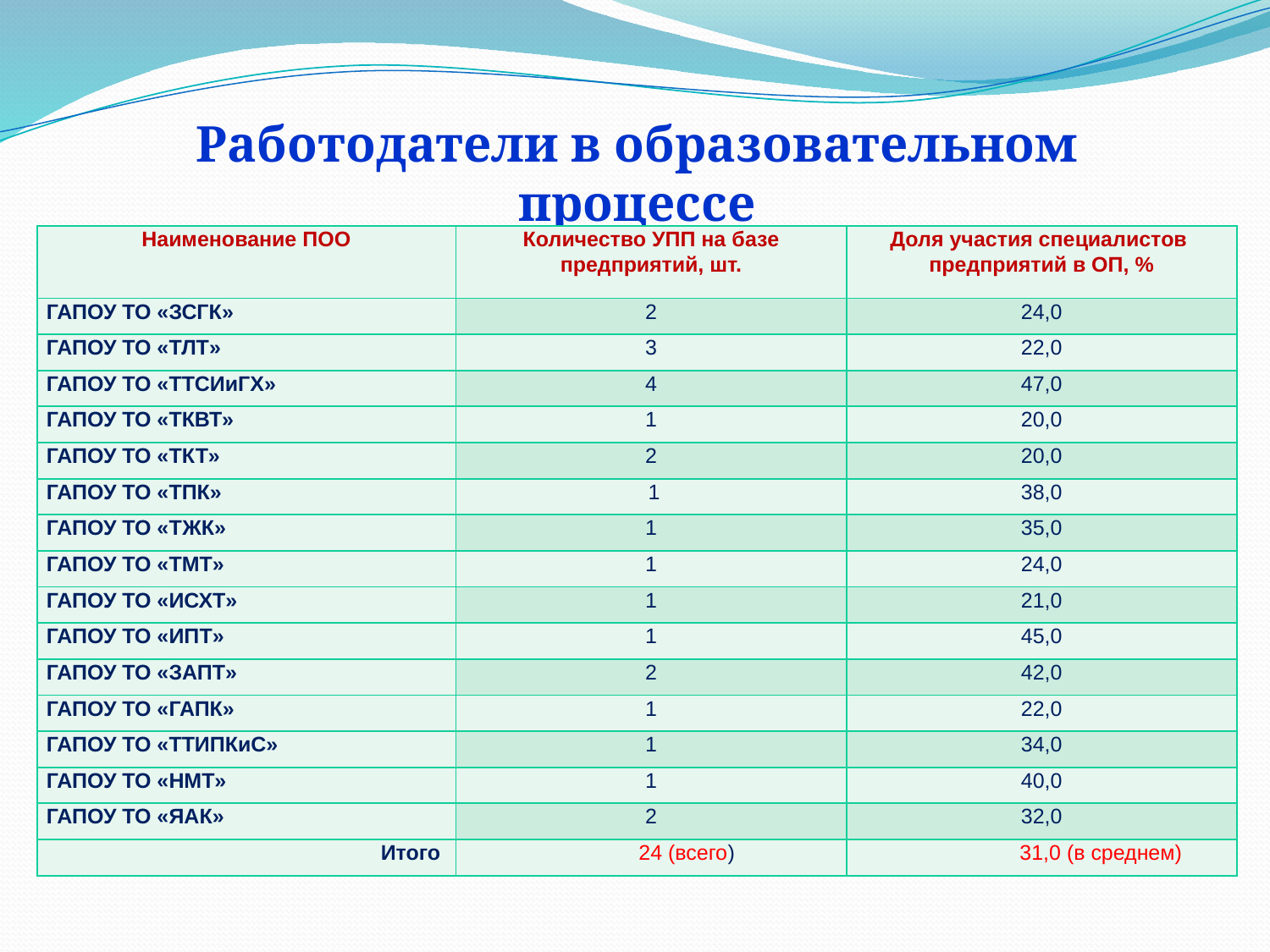

Работодатели в образовательном процессе
| Наименование ПОО | Количество УПП на базе предприятий, шт. | Доля участия специалистов предприятий в ОП, % |
| --- | --- | --- |
| ГАПОУ ТО «ЗСГК» | 2 | 24,0 |
| ГАПОУ ТО «ТЛТ» | 3 | 22,0 |
| ГАПОУ ТО «ТТСИиГХ» | 4 | 47,0 |
| ГАПОУ ТО «ТКВТ» | 1 | 20,0 |
| ГАПОУ ТО «ТКТ» | 2 | 20,0 |
| ГАПОУ ТО «ТПК» | 1 | 38,0 |
| ГАПОУ ТО «ТЖК» | 1 | 35,0 |
| ГАПОУ ТО «ТМТ» | 1 | 24,0 |
| ГАПОУ ТО «ИСХТ» | 1 | 21,0 |
| ГАПОУ ТО «ИПТ» | 1 | 45,0 |
| ГАПОУ ТО «ЗАПТ» | 2 | 42,0 |
| ГАПОУ ТО «ГАПК» | 1 | 22,0 |
| ГАПОУ ТО «ТТИПКиС» | 1 | 34,0 |
| ГАПОУ ТО «НМТ» | 1 | 40,0 |
| ГАПОУ ТО «ЯАК» | 2 | 32,0 |
| Итого | 24 (всего) | 31,0 (в среднем) |